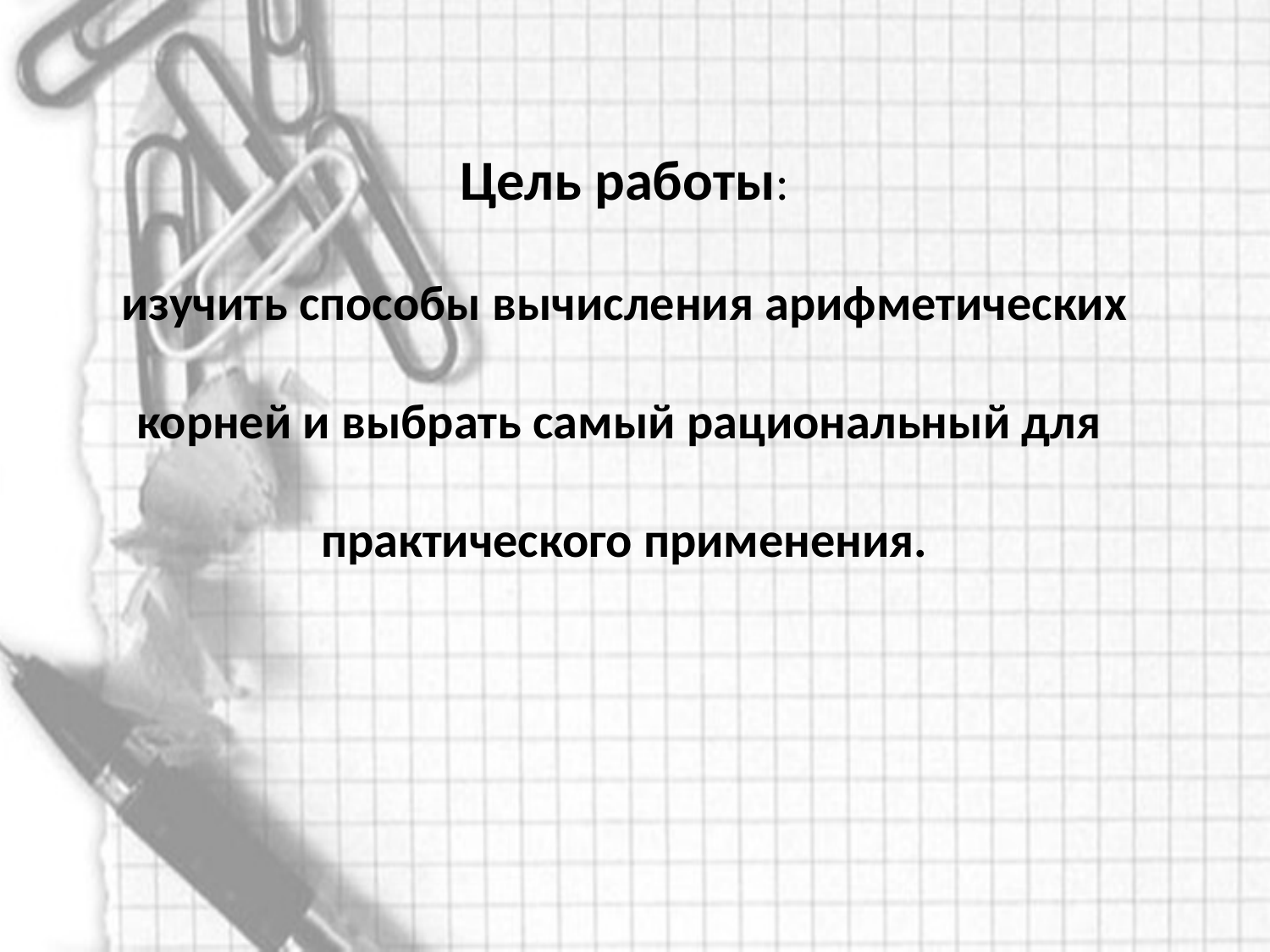

Цель работы:

 изучить способы вычисления арифметических

корней и выбрать самый рациональный для

практического применения.